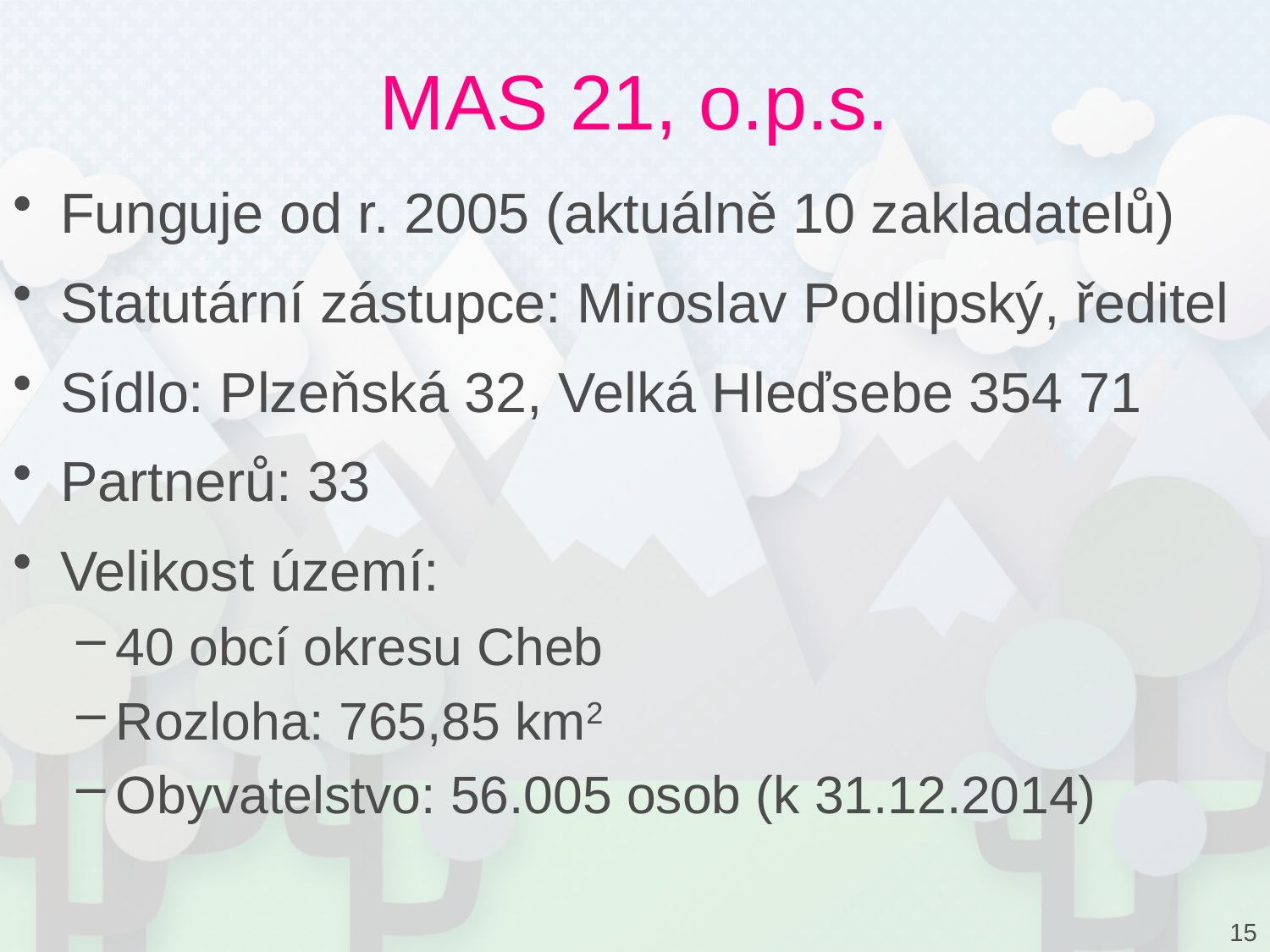

# MAS 21, o.p.s.

Funguje od r. 2005 (aktuálně 10 zakladatelů)
Statutární zástupce: Miroslav Podlipský, ředitel
Sídlo: Plzeňská 32, Velká Hleďsebe 354 71
Partnerů: 33
Velikost území:
40 obcí okresu Cheb
Rozloha: 765,85 km2
Obyvatelstvo: 56.005 osob (k 31.12.2014)

15